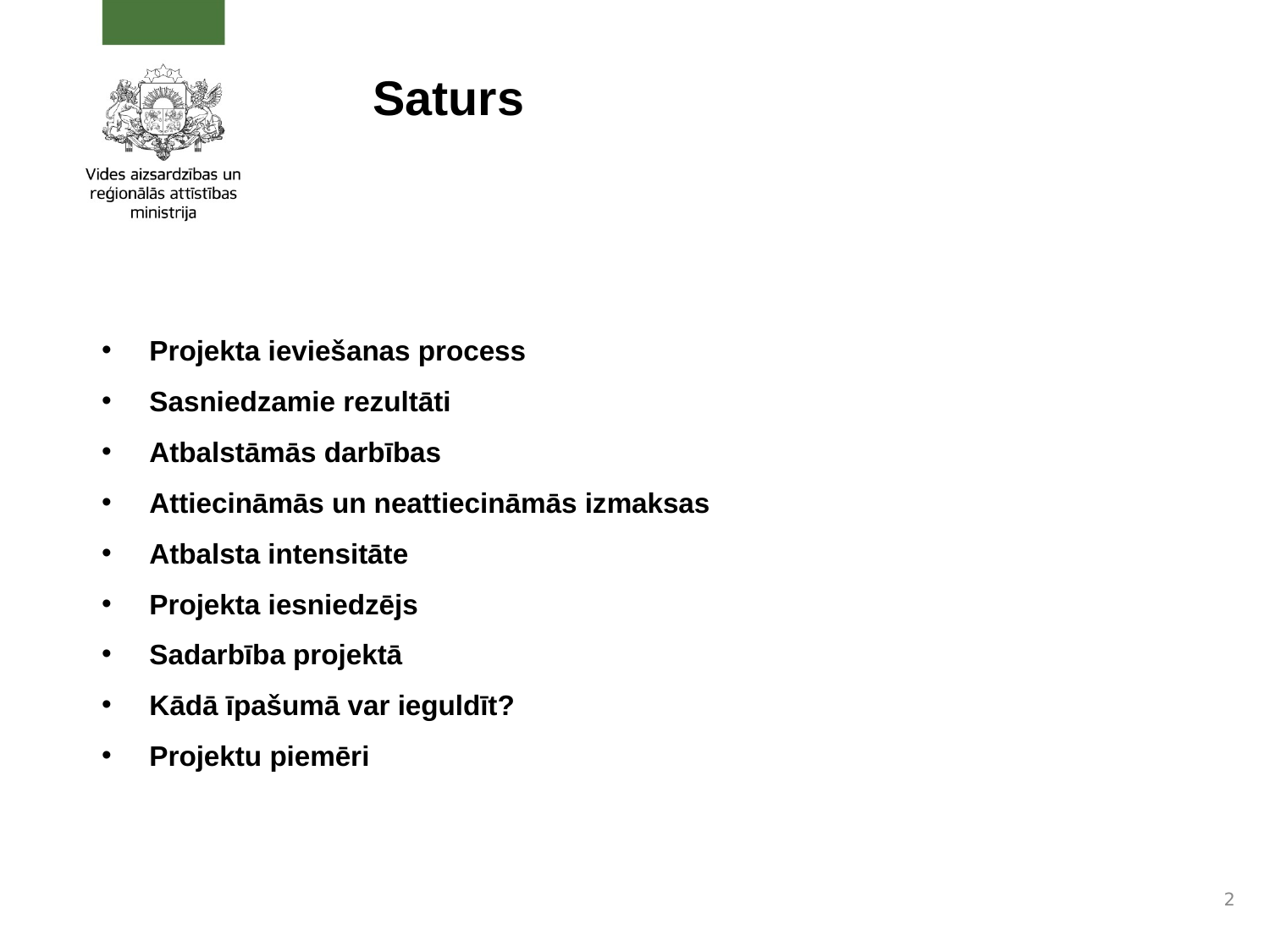

Projekta ieviešanas process
Sasniedzamie rezultāti
Atbalstāmās darbības
Attiecināmās un neattiecināmās izmaksas
Atbalsta intensitāte
Projekta iesniedzējs
Sadarbība projektā
Kādā īpašumā var ieguldīt?
Projektu piemēri

# Saturs
2